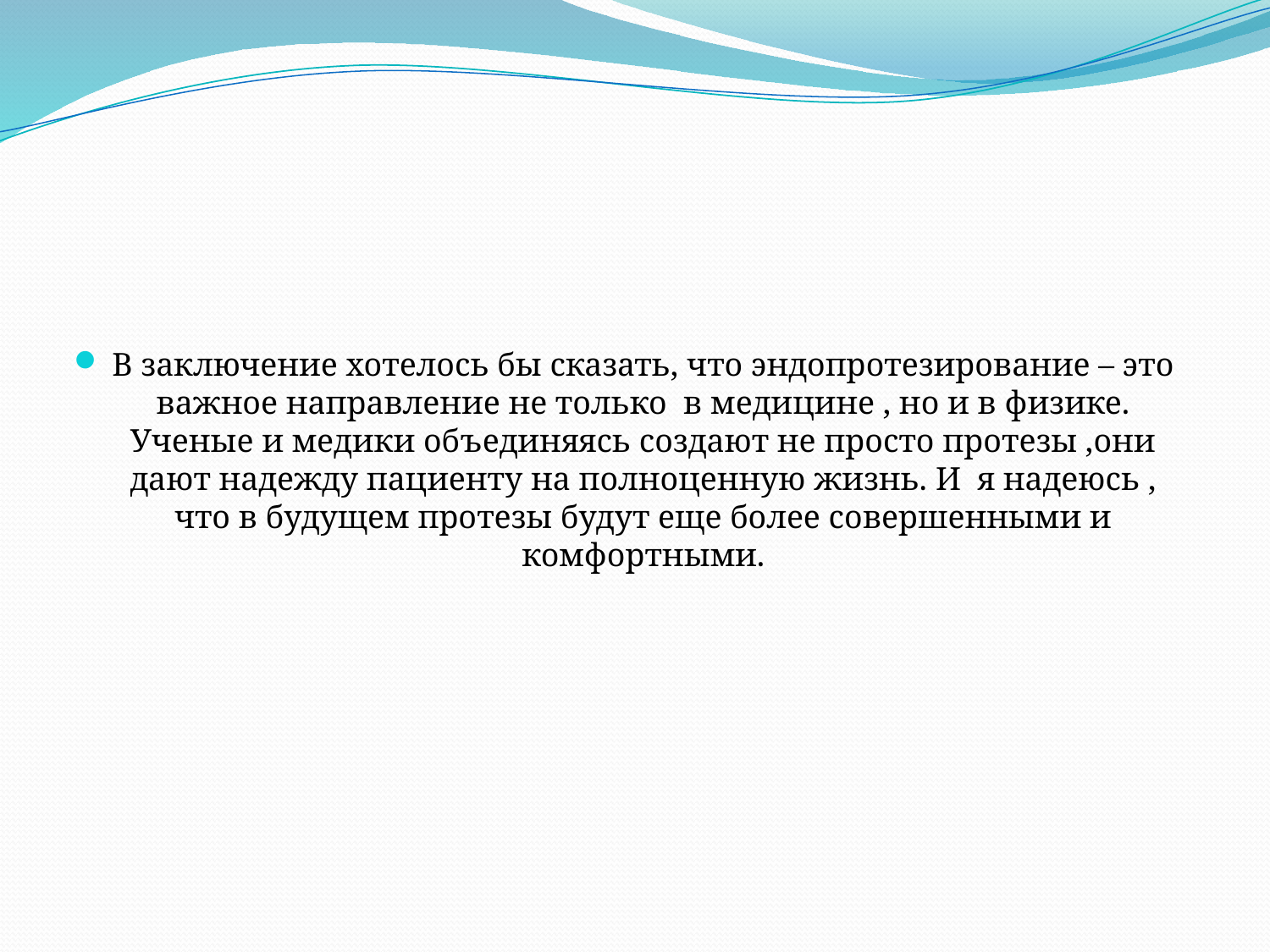

В заключение хотелось бы сказать, что эндопротезирование – это важное направление не только  в медицине , но и в физике. Ученые и медики объединяясь создают не просто протезы ,они дают надежду пациенту на полноценную жизнь. И  я надеюсь , что в будущем протезы будут еще более совершенными и комфортными.